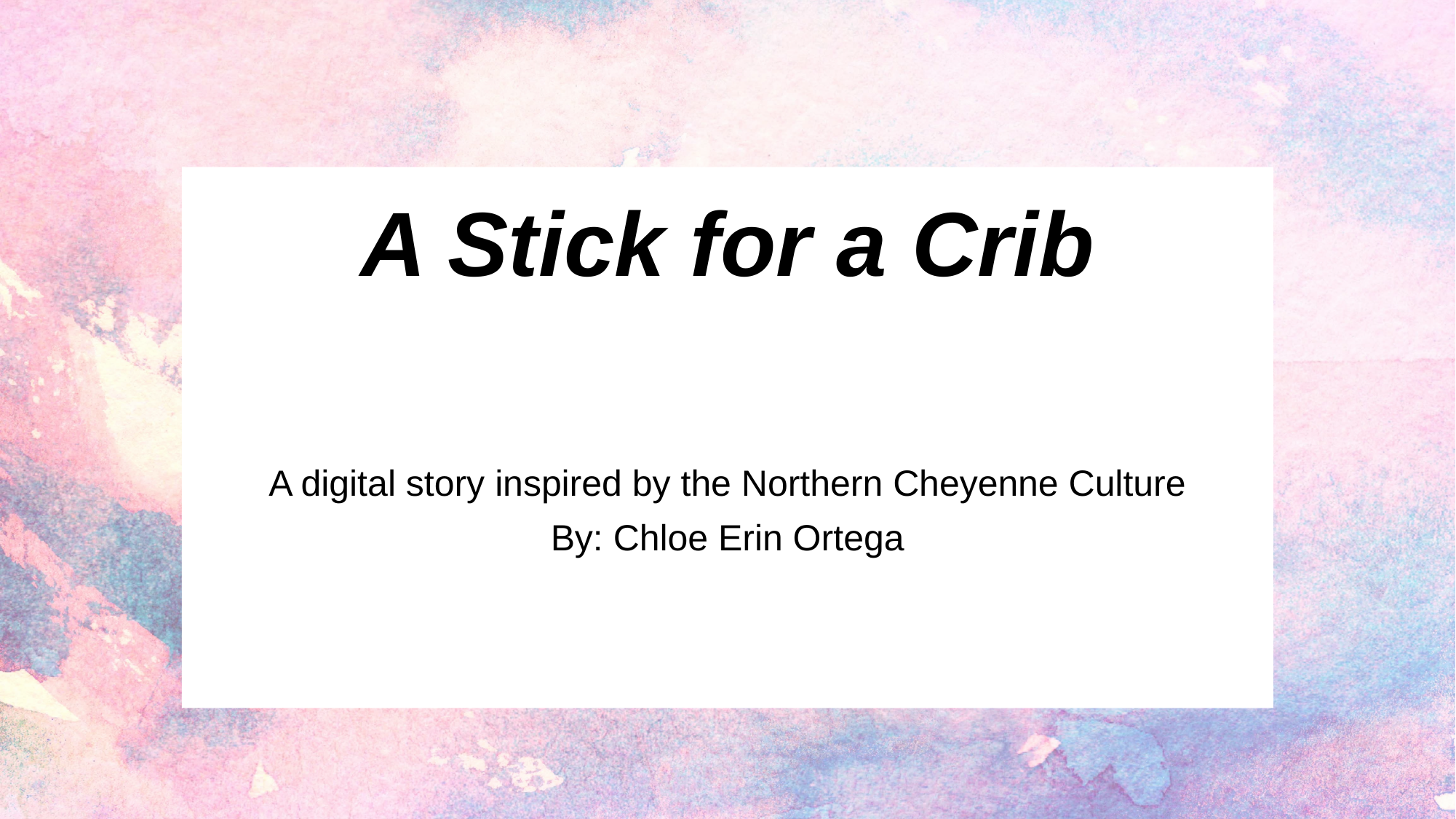

# A Stick for a Crib

A digital story inspired by the Northern Cheyenne Culture
By: Chloe Erin Ortega